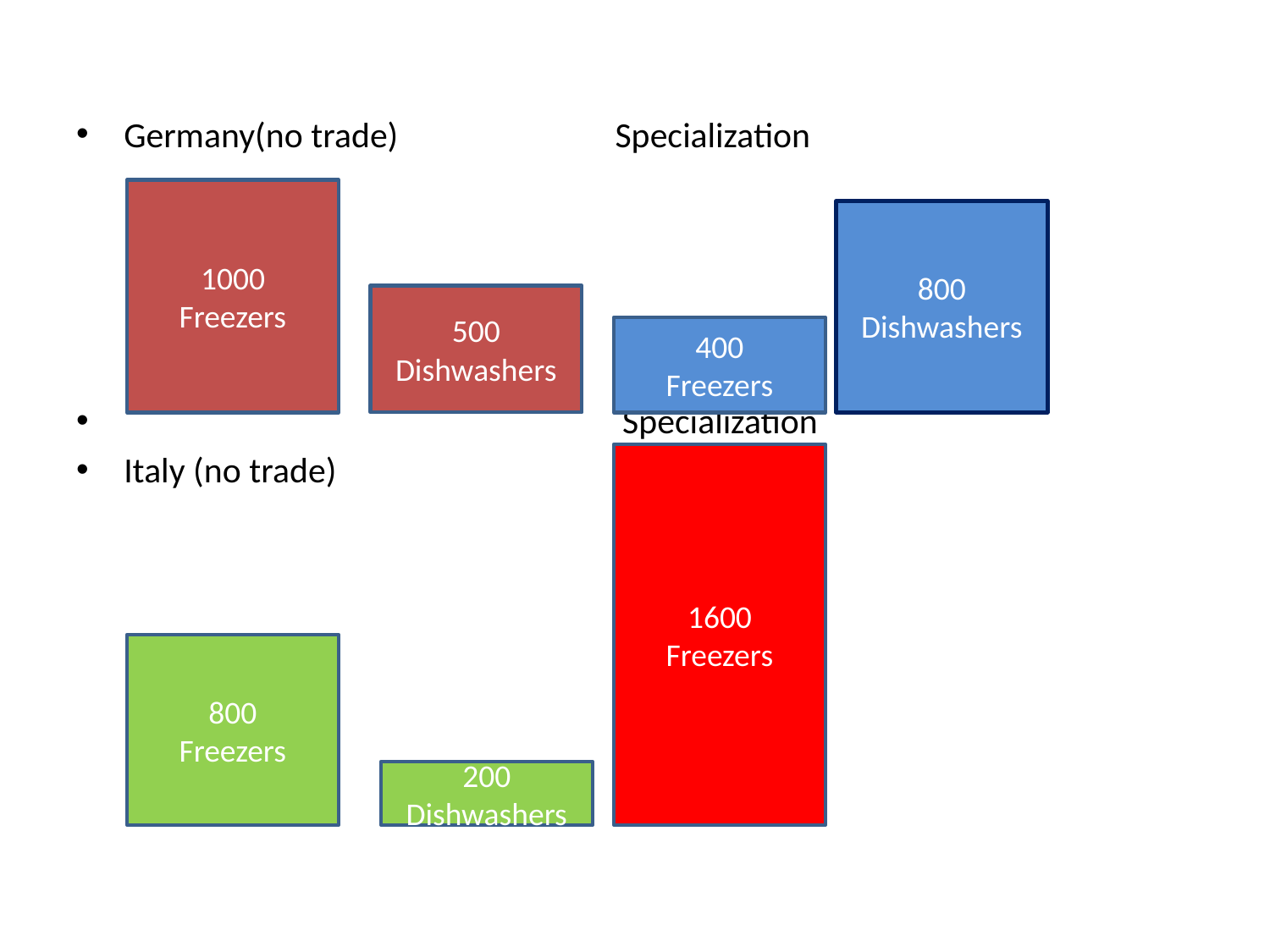

#
Germany(no trade)                           Specialization

                                                              Specialization
Italy (no trade)
1000
Freezers
800
Dishwashers
500
Dishwashers
400
Freezers
1600
Freezers
800
Freezers
200
Dishwashers